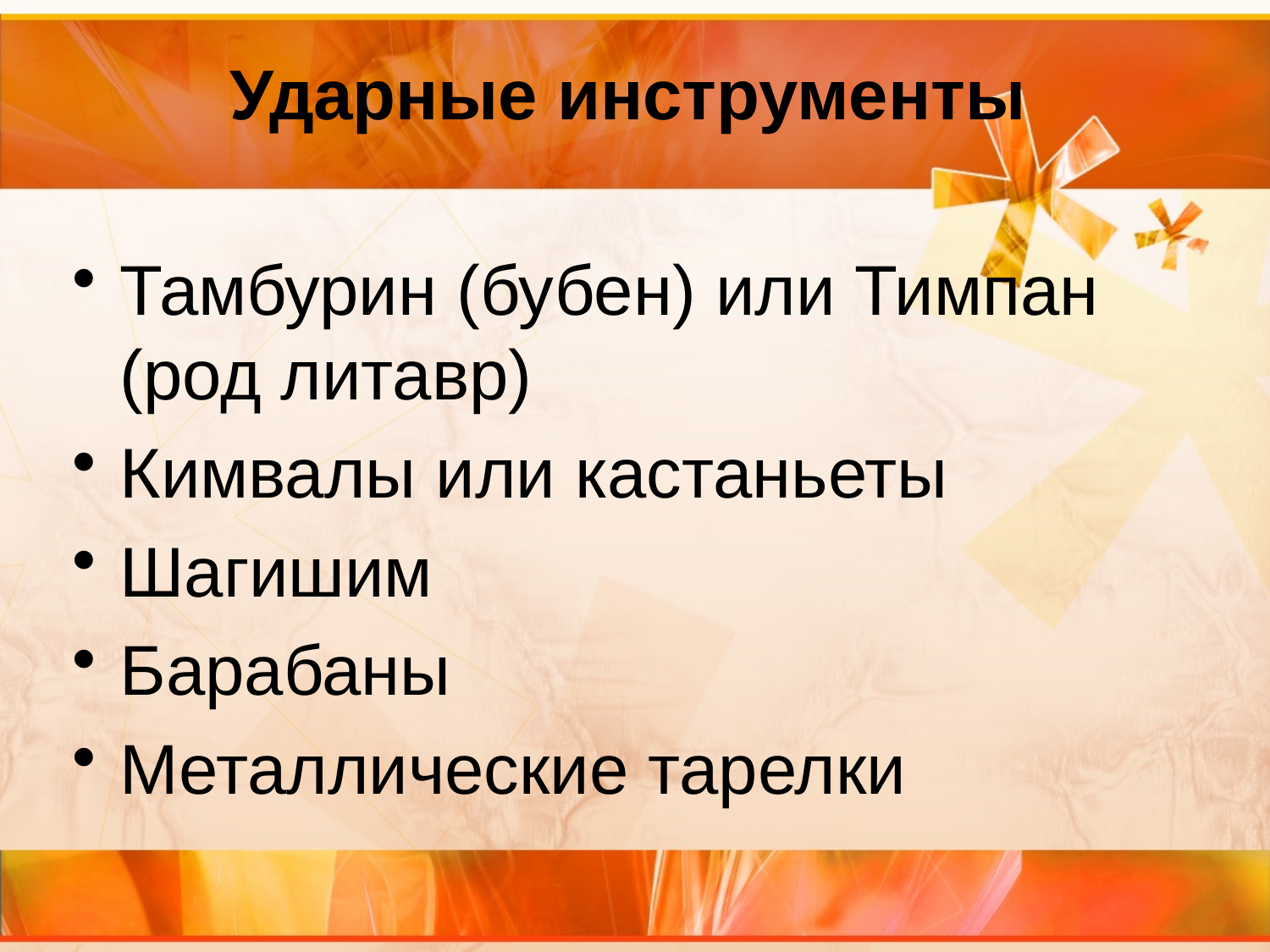

# Ударные инструменты
Тамбурин (бубен) или Тимпан  (род литавр)
Кимвалы или кастаньеты
Шагишим
Барабаны
Металлические тарелки